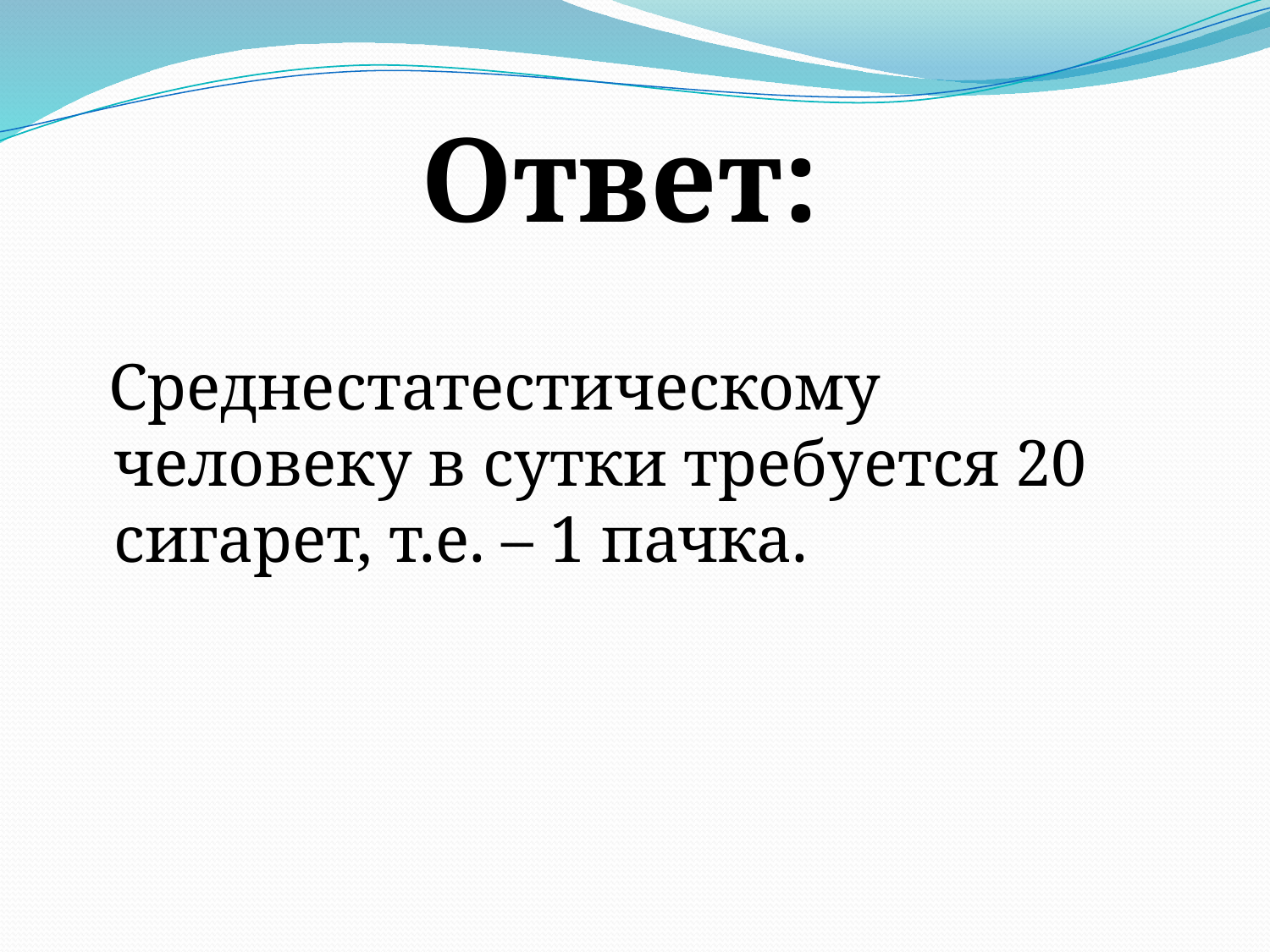

#
Ответ:

  Среднестатестическому человеку в сутки требуется 20 сигарет, т.е. – 1 пачка.